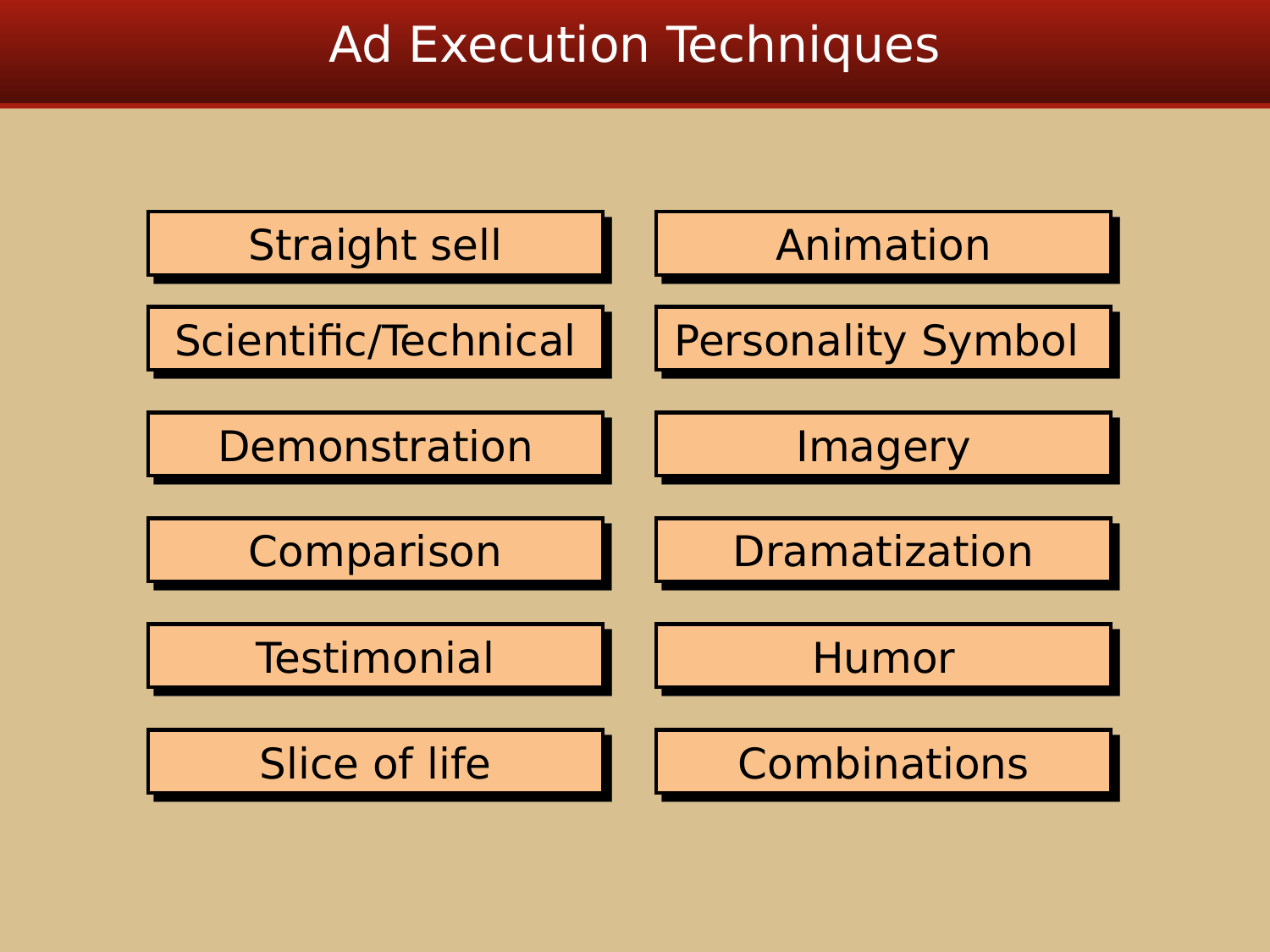

# Ad Execution Techniques

Straight sell
Animation
Scientific/Technical
Personality Symbol
Demonstration
Imagery
Comparison
Dramatization
Testimonial
Humor
Slice of life
Combinations